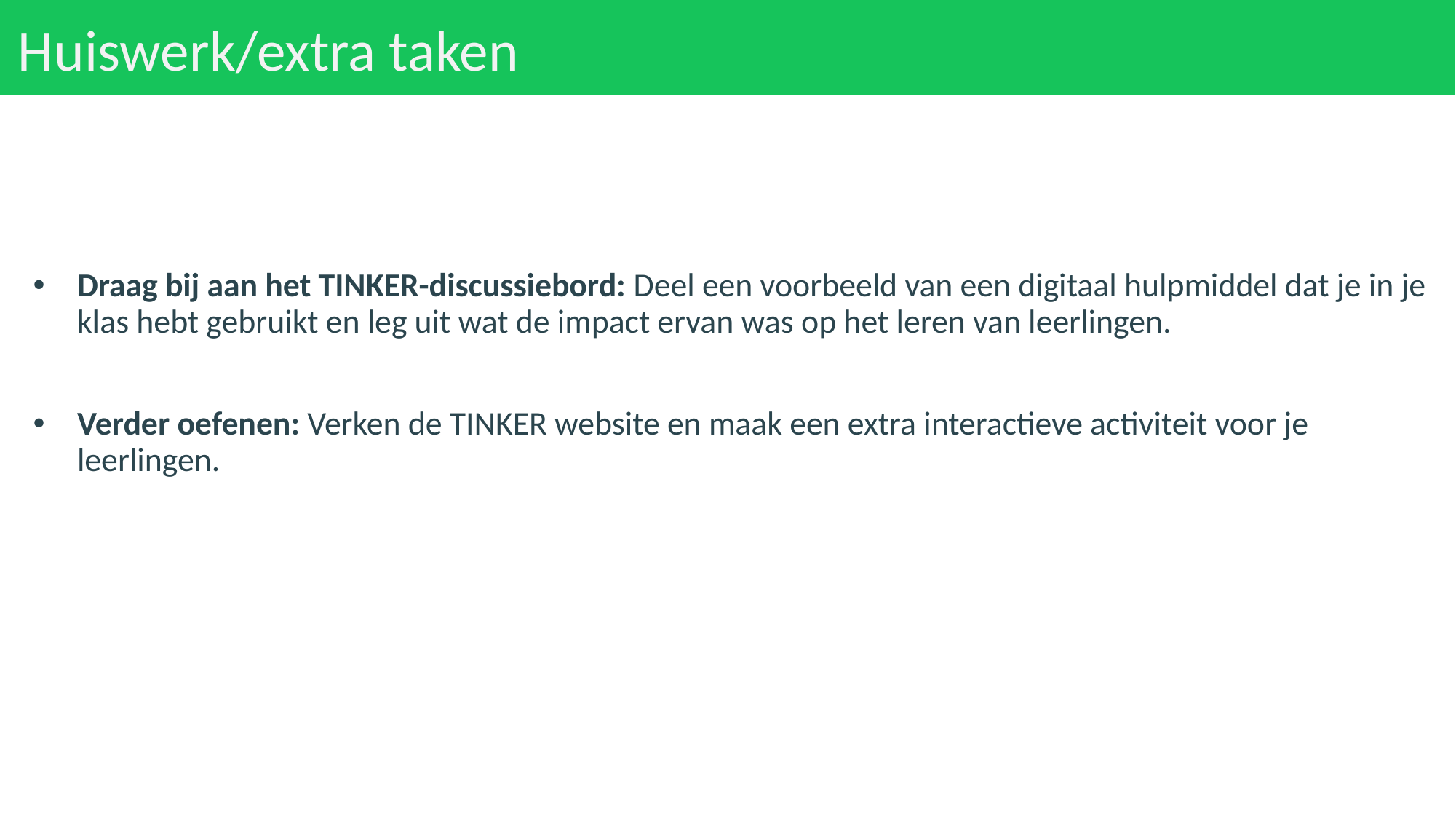

# Huiswerk/extra taken

Draag bij aan het TINKER-discussiebord: Deel een voorbeeld van een digitaal hulpmiddel dat je in je klas hebt gebruikt en leg uit wat de impact ervan was op het leren van leerlingen.

Verder oefenen: Verken de TINKER website en maak een extra interactieve activiteit voor je leerlingen.